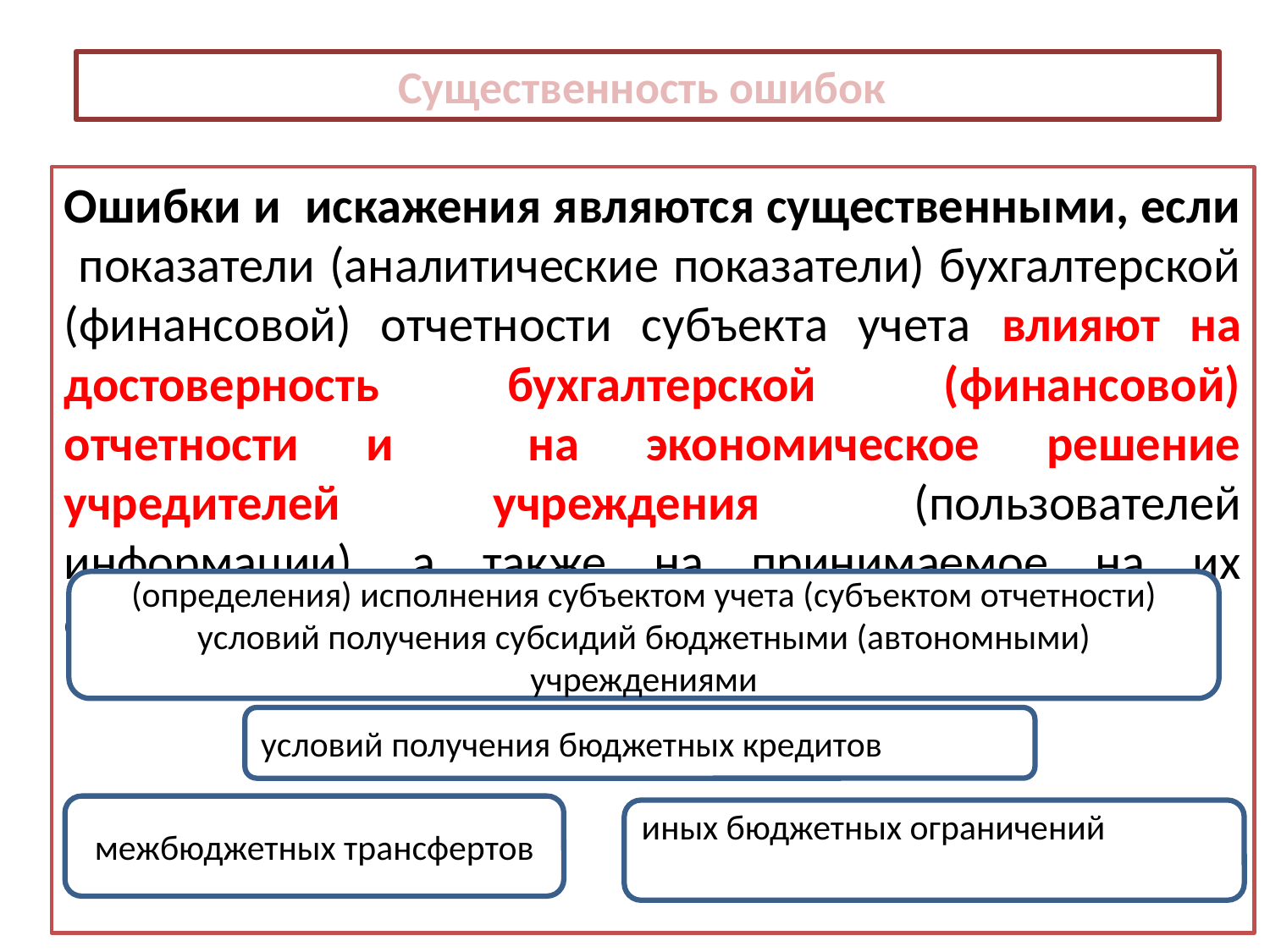

# Существенность ошибок
Ошибки и  искажения являются существенными, если  показатели (аналитические показатели) бухгалтерской (финансовой) отчетности субъекта учета влияют на достоверность бухгалтерской (финансовой) отчетности и  на экономическое решение учредителей учреждения (пользователей информации), а также на принимаемое на их основании решений  для оценки:

(определения) исполнения субъектом учета (субъектом отчетности) условий получения субсидий бюджетными (автономными) учреждениями
условий получения бюджетных кредитов
межбюджетных трансфертов
иных бюджетных ограничений

55